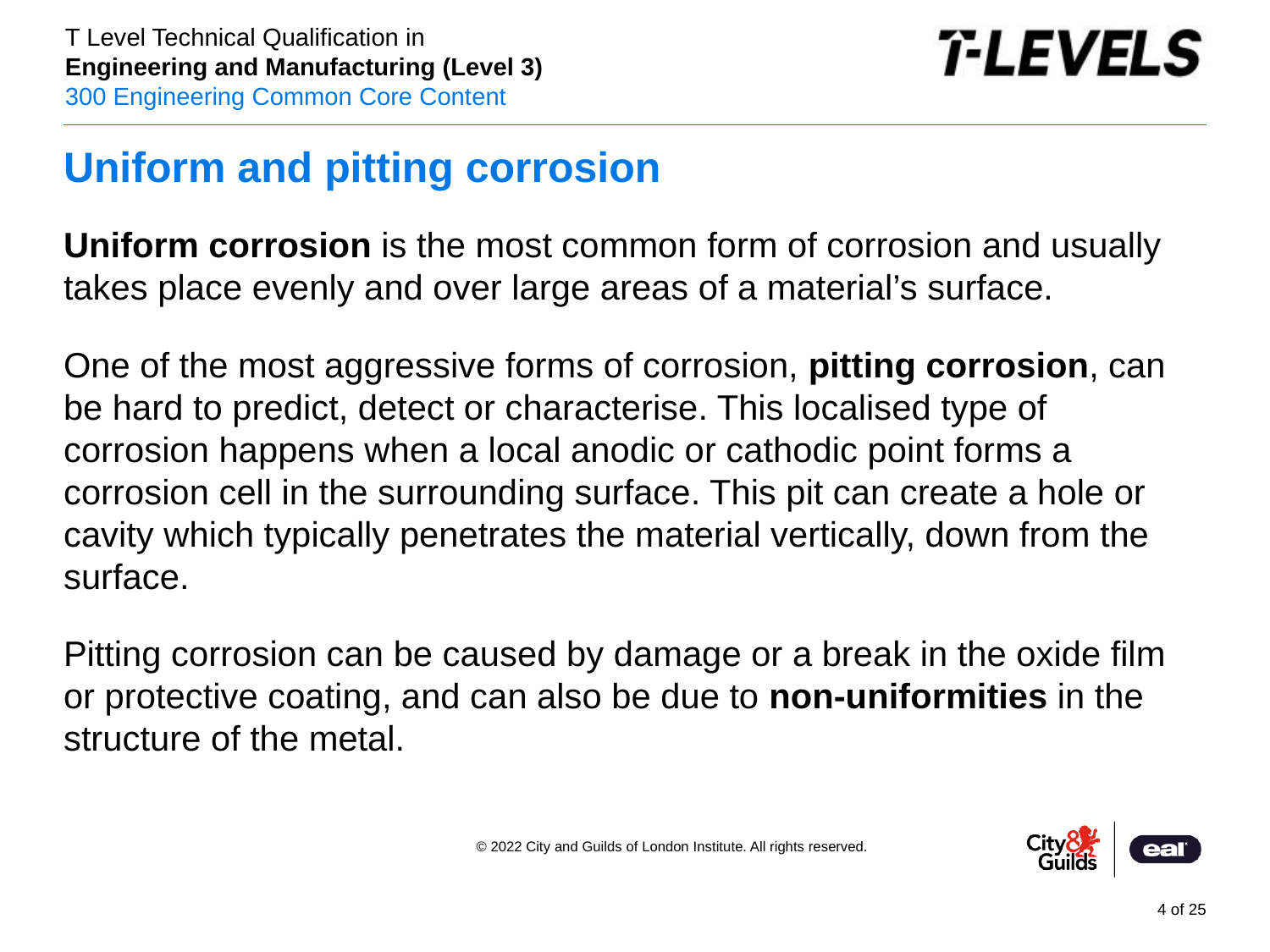

# Uniform and pitting corrosion
Uniform corrosion is the most common form of corrosion and usually takes place evenly and over large areas of a material’s surface.
One of the most aggressive forms of corrosion, pitting corrosion, can be hard to predict, detect or characterise. This localised type of corrosion happens when a local anodic or cathodic point forms a corrosion cell in the surrounding surface. This pit can create a hole or cavity which typically penetrates the material vertically, down from the surface.
Pitting corrosion can be caused by damage or a break in the oxide film or protective coating, and can also be due to non-uniformities in the structure of the metal.